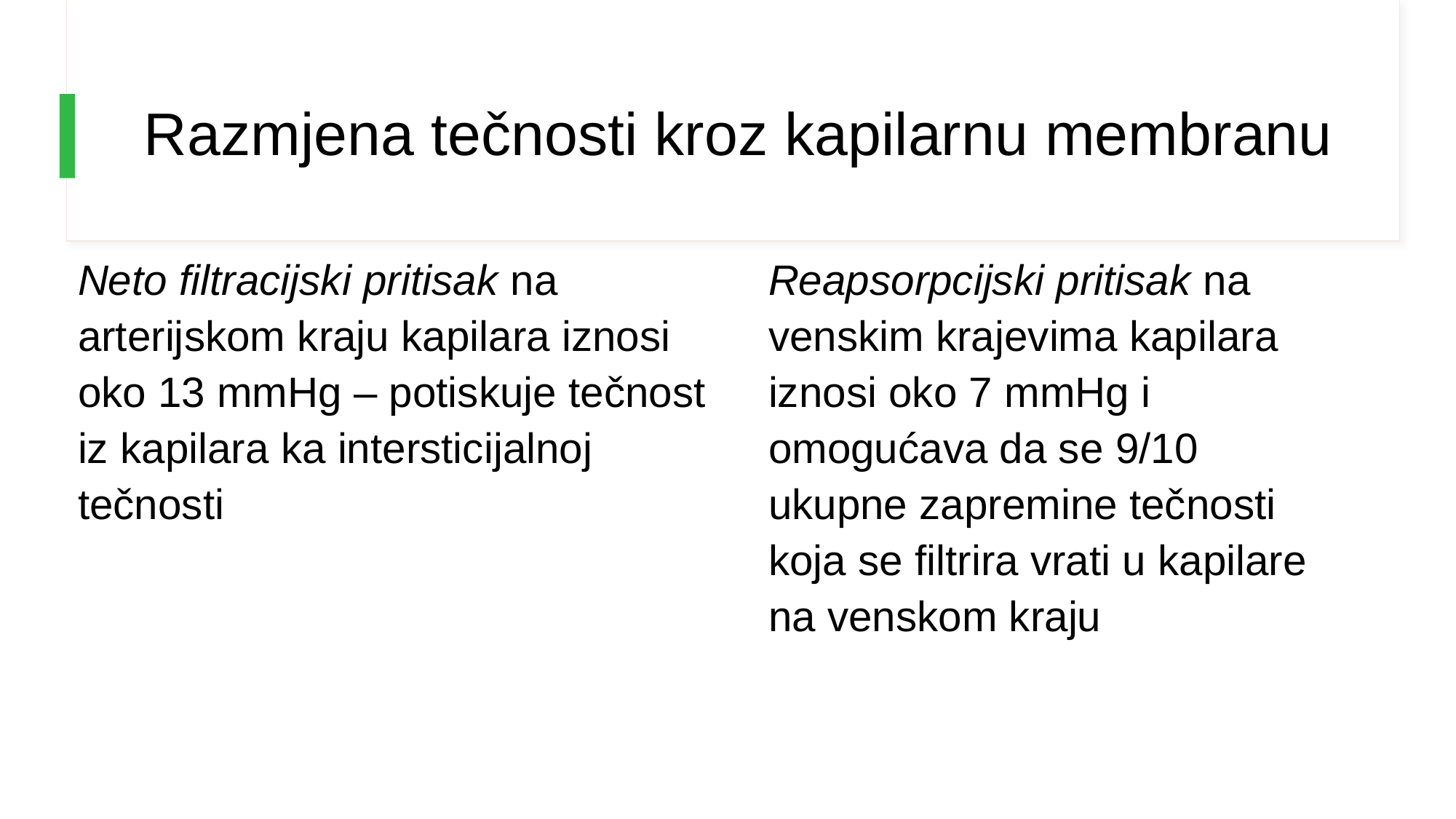

# Razmjena tečnosti kroz kapilarnu membranu
Neto filtracijski pritisak na arterijskom kraju kapilara iznosi oko 13 mmHg – potiskuje tečnost iz kapilara ka intersticijalnoj tečnosti
Reapsorpcijski pritisak na venskim krajevima kapilara iznosi oko 7 mmHg i omogućava da se 9/10 ukupne zapremine tečnosti koja se filtrira vrati u kapilare na venskom kraju